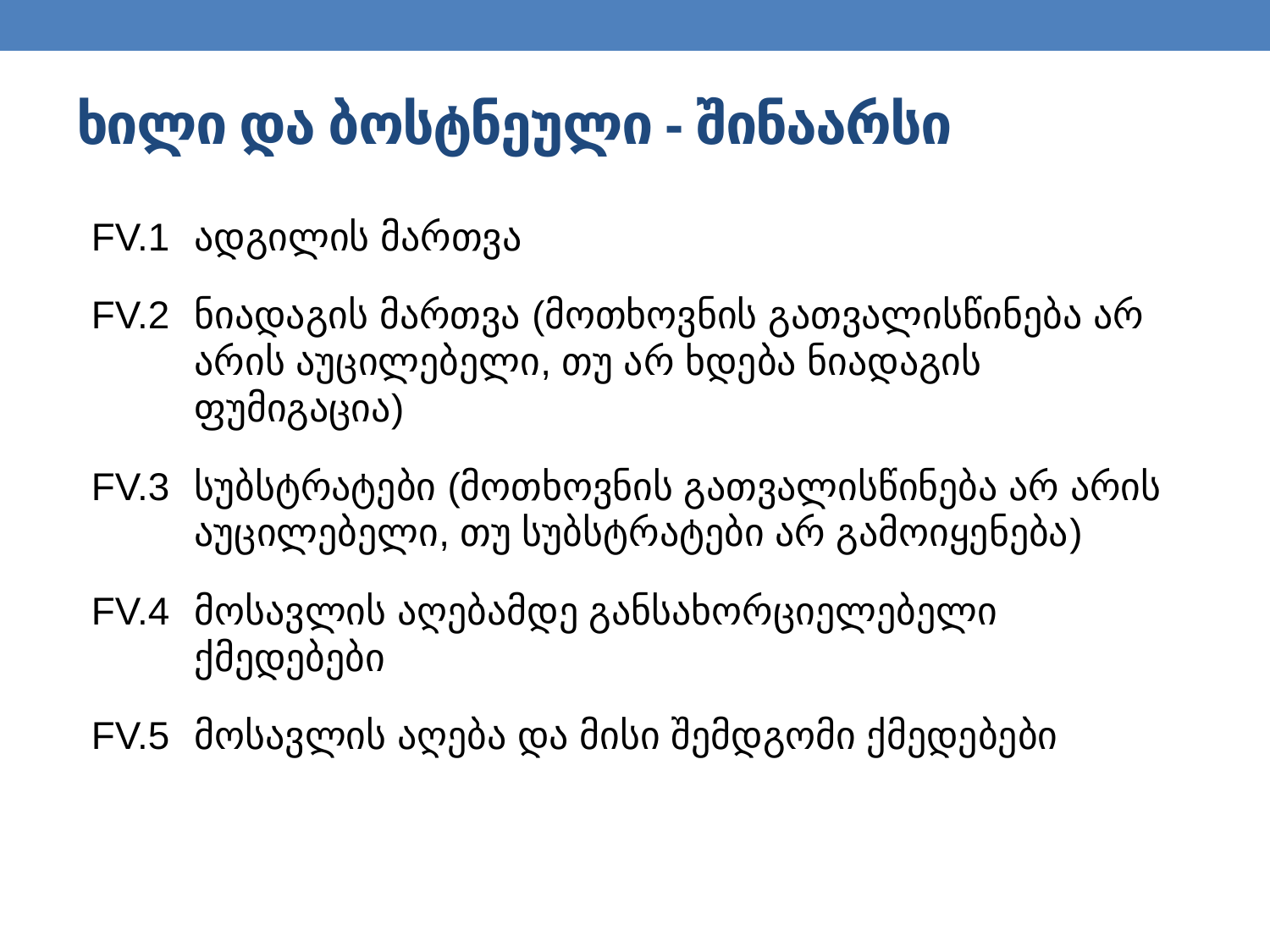

# ხილი და ბოსტნეული - შინაარსი
FV.1	ადგილის მართვა
FV.2	ნიადაგის მართვა (მოთხოვნის გათვალისწინება არ არის აუცილებელი, თუ არ ხდება ნიადაგის ფუმიგაცია)
FV.3	სუბსტრატები (მოთხოვნის გათვალისწინება არ არის აუცილებელი, თუ სუბსტრატები არ გამოიყენება)
FV.4	მოსავლის აღებამდე განსახორციელებელი 	ქმედებები
FV.5	მოსავლის აღება და მისი შემდგომი ქმედებები

24